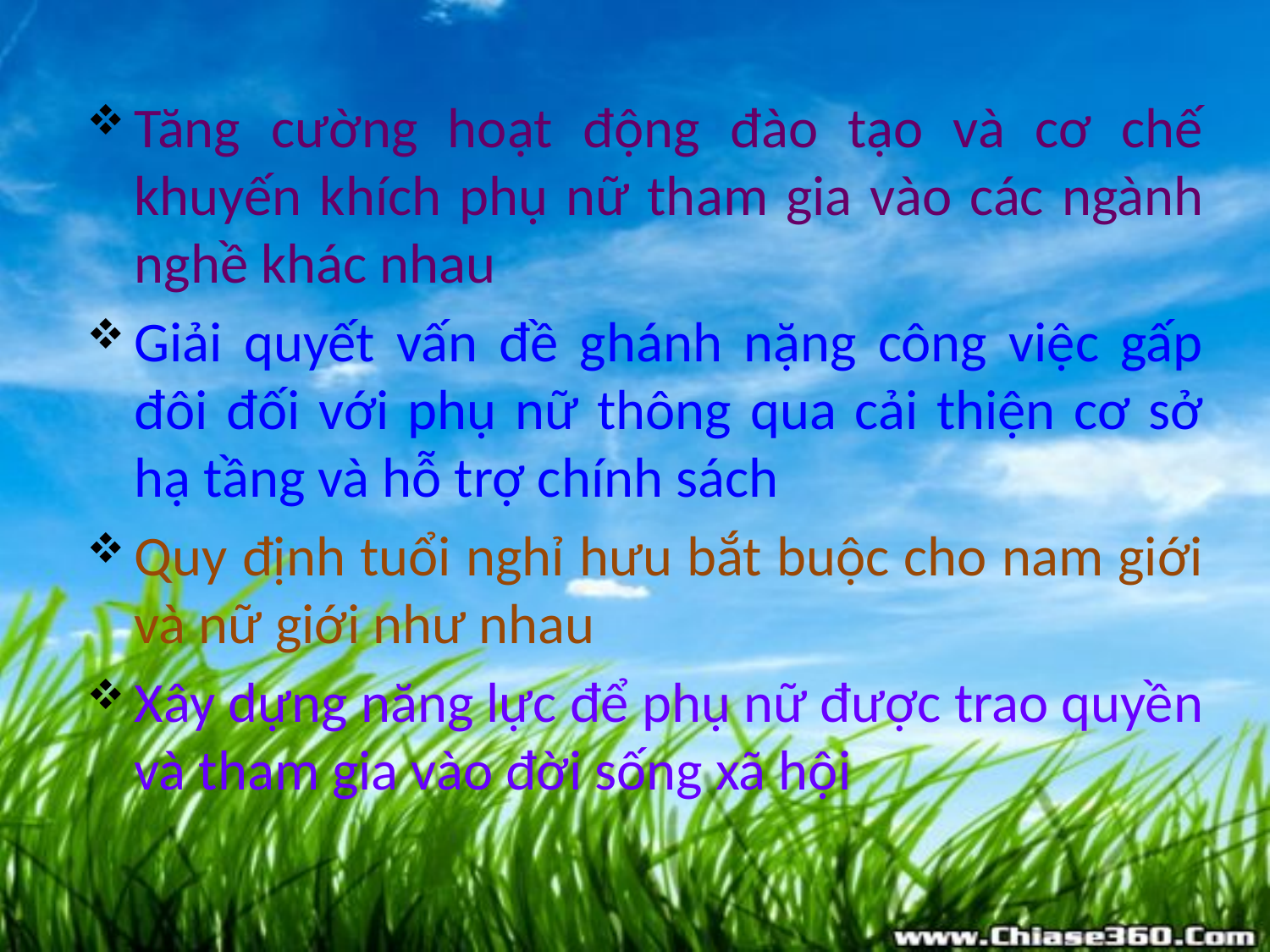

Tăng cường hoạt động đào tạo và cơ chế khuyến khích phụ nữ tham gia vào các ngành nghề khác nhau
Giải quyết vấn đề ghánh nặng công việc gấp đôi đối với phụ nữ thông qua cải thiện cơ sở hạ tầng và hỗ trợ chính sách
Quy định tuổi nghỉ hưu bắt buộc cho nam giới và nữ giới như nhau
Xây dựng năng lực để phụ nữ được trao quyền và tham gia vào đời sống xã hội